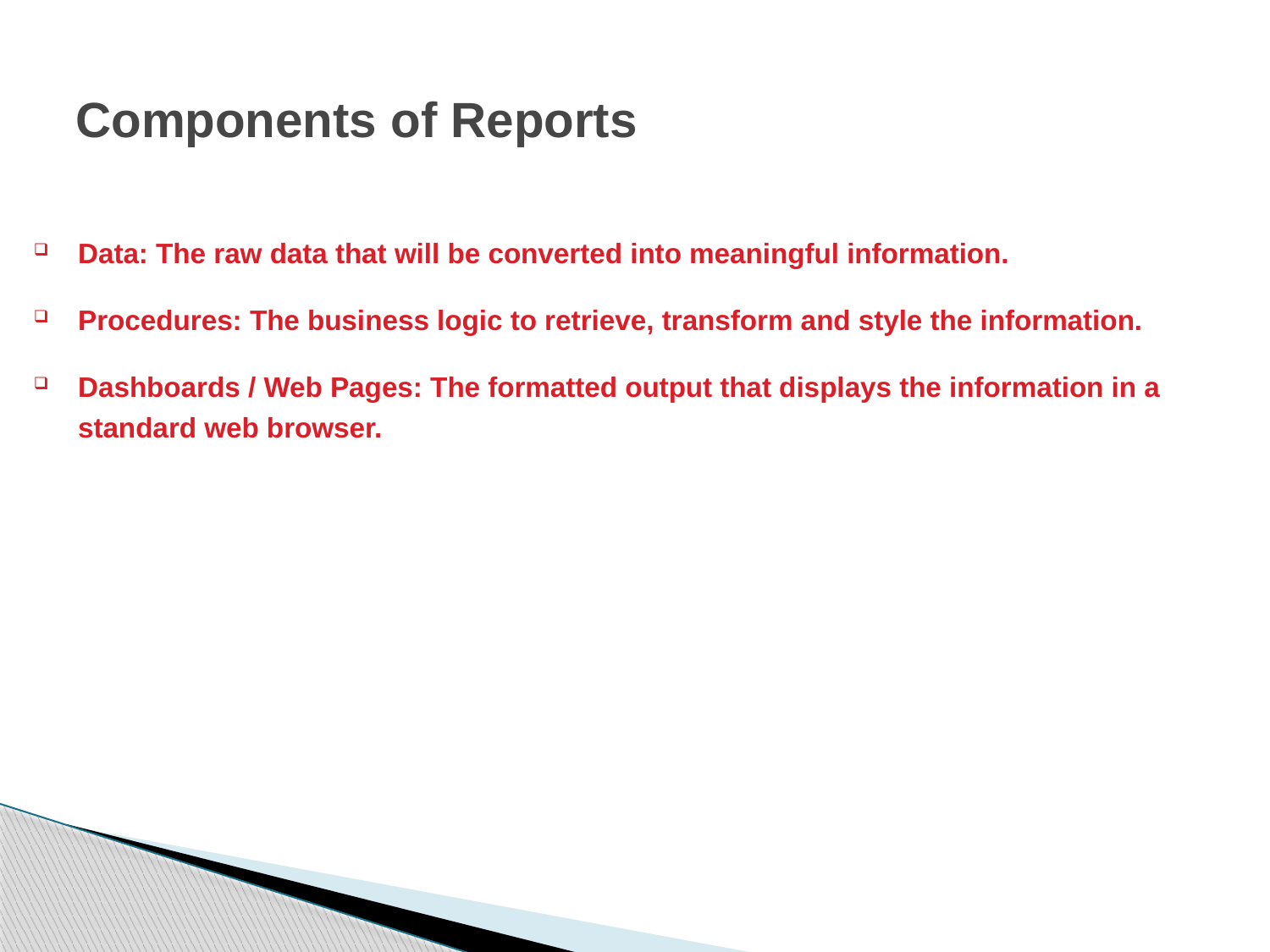

# Components of Reports
Data: The raw data that will be converted into meaningful information.
Procedures: The business logic to retrieve, transform and style the information.
Dashboards / Web Pages: The formatted output that displays the information in a standard web browser.
6